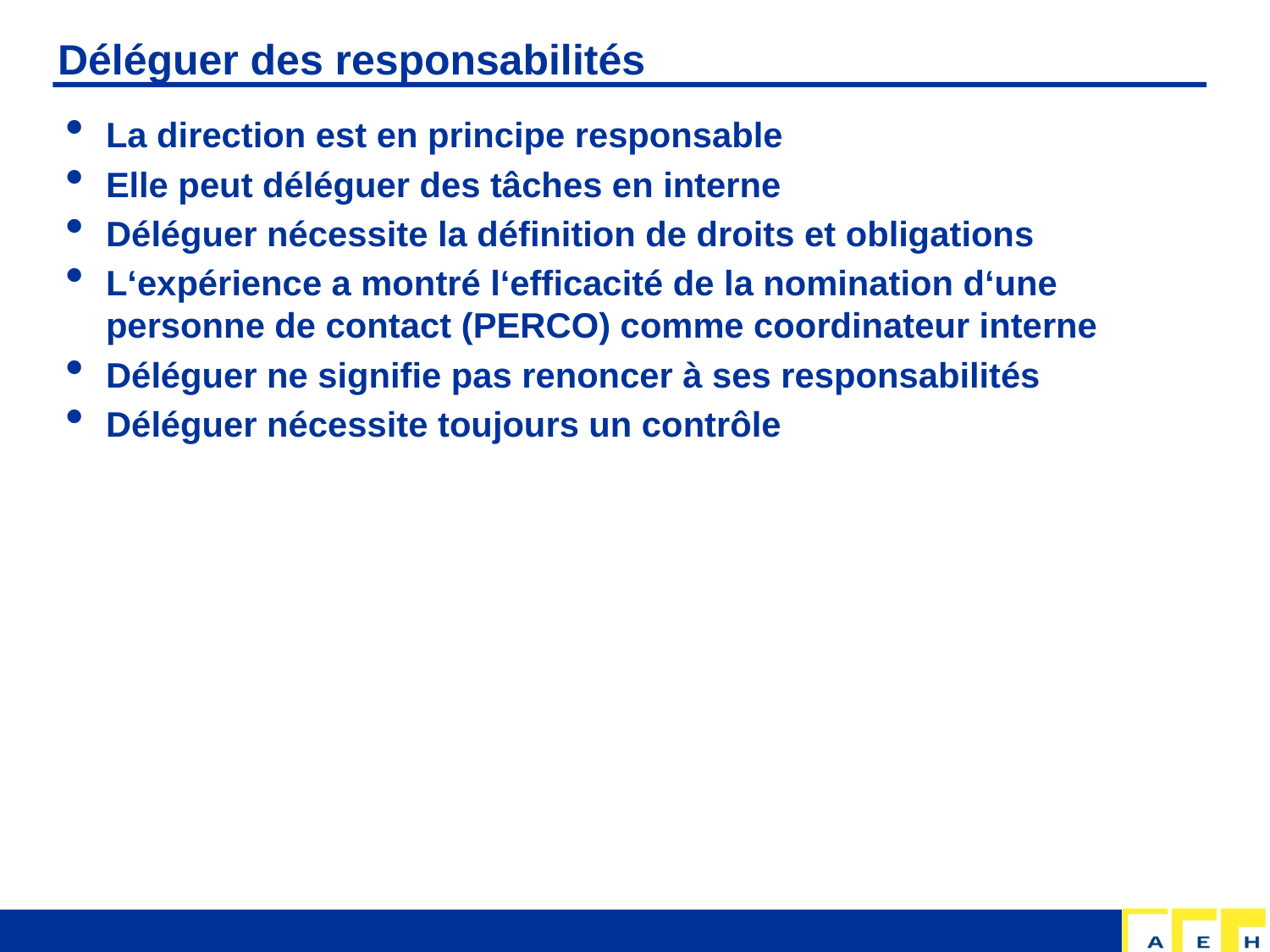

# Déléguer des responsabilités
La direction est en principe responsable
Elle peut déléguer des tâches en interne
Déléguer nécessite la définition de droits et obligations
L‘expérience a montré l‘efficacité de la nomination d‘une personne de contact (PERCO) comme coordinateur interne
Déléguer ne signifie pas renoncer à ses responsabilités
Déléguer nécessite toujours un contrôle